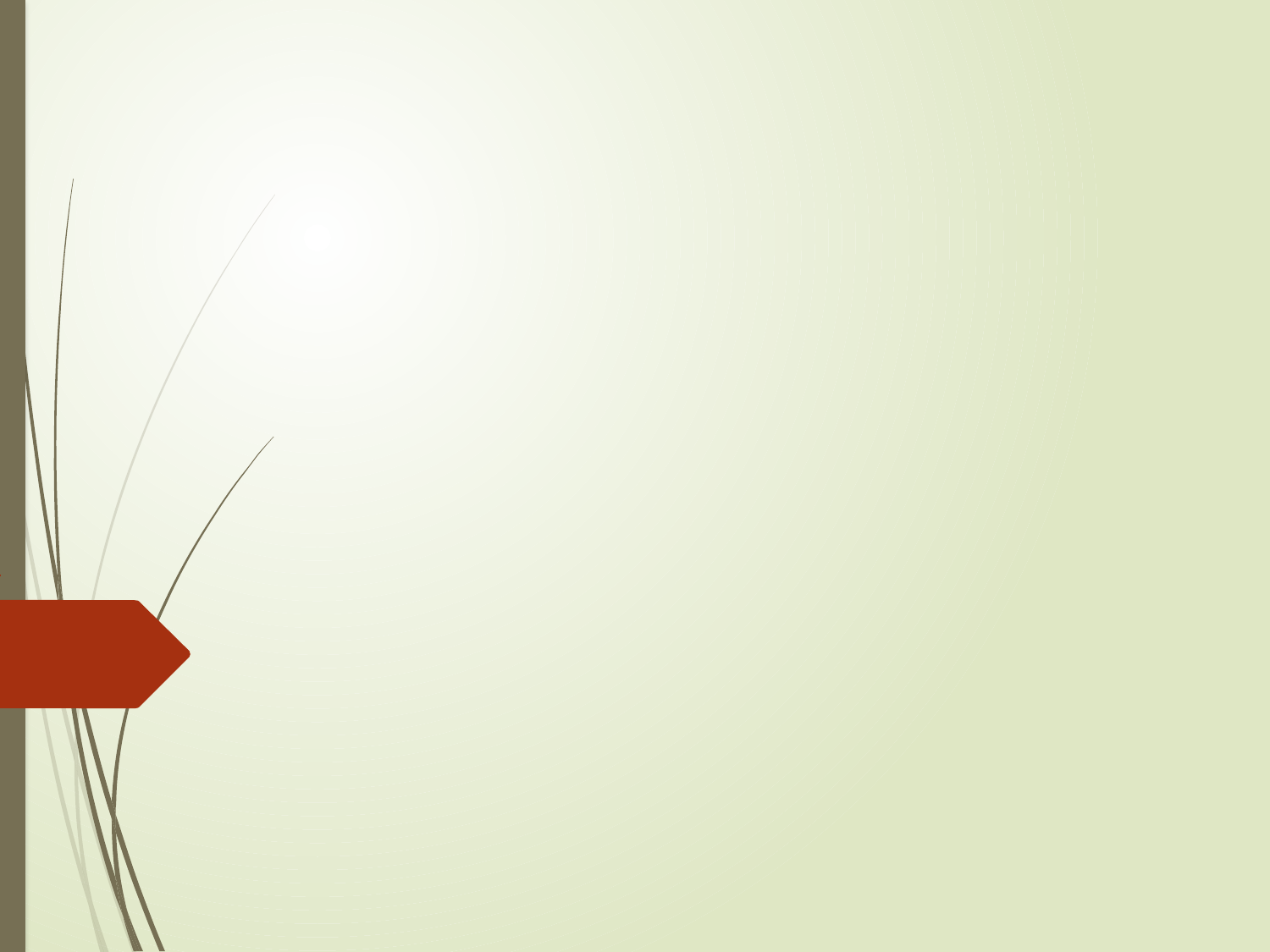

What is our future?

mass media

internet

books